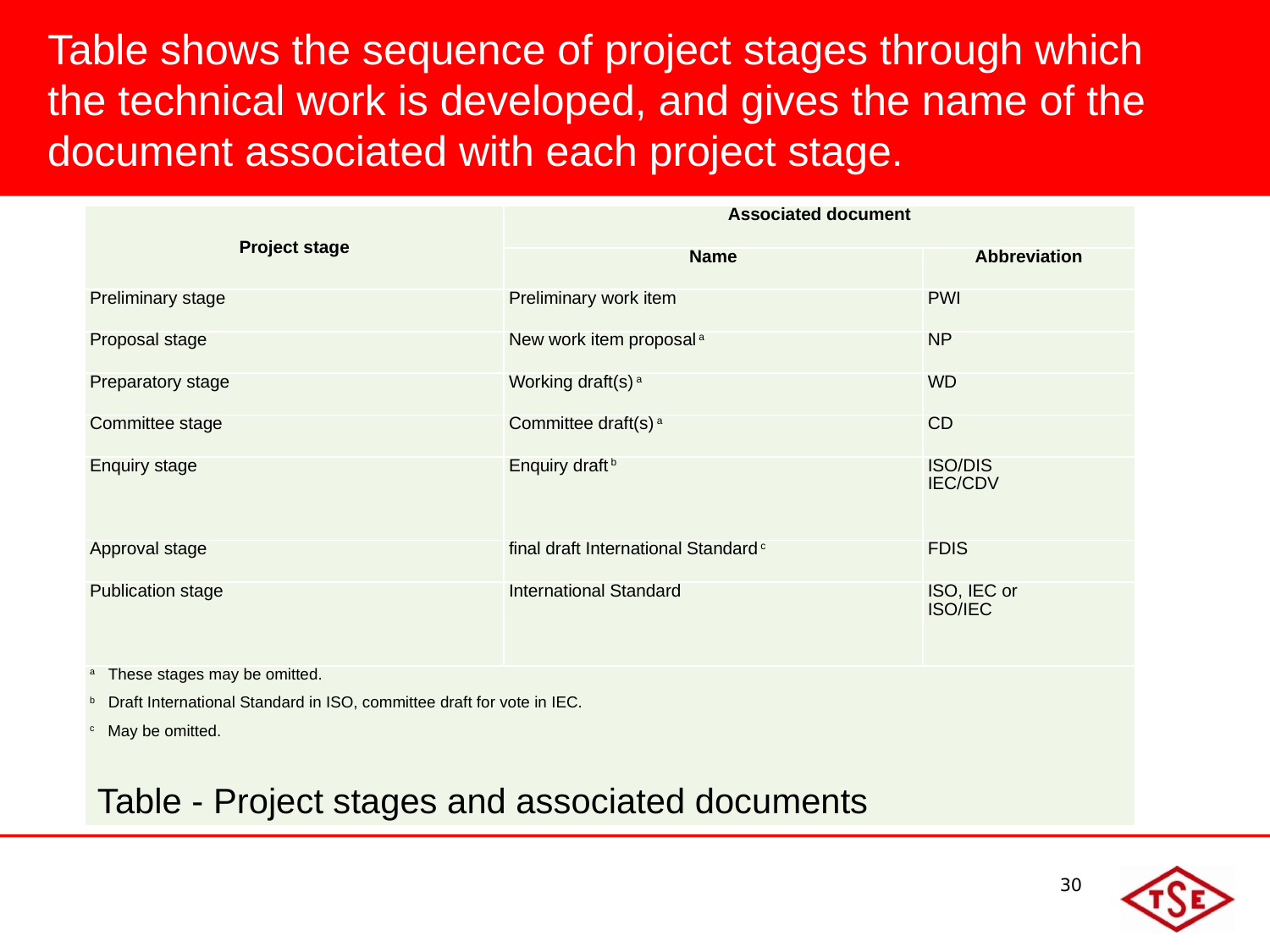

Table shows the sequence of project stages through which the technical work is developed, and gives the name of the document associated with each project stage.
| Project stage | Associated document |  |
| --- | --- | --- |
|  | Name | Abbreviation |
| Preliminary stage | Preliminary work item | PWI |
| Proposal stage | New work item proposal a | NP |
| Preparatory stage | Working draft(s) a | WD |
| Committee stage | Committee draft(s) a | CD |
| Enquiry stage | Enquiry draft b | ISO/DIS IEC/CDV |
| Approval stage | final draft International Standard c | FDIS |
| Publication stage | International Standard | ISO, IEC or ISO/IEC |
| a   These stages may be omitted. b   Draft International Standard in ISO, committee draft for vote in IEC. c   May be omitted. |  |  |
Table - Project stages and associated documents

30